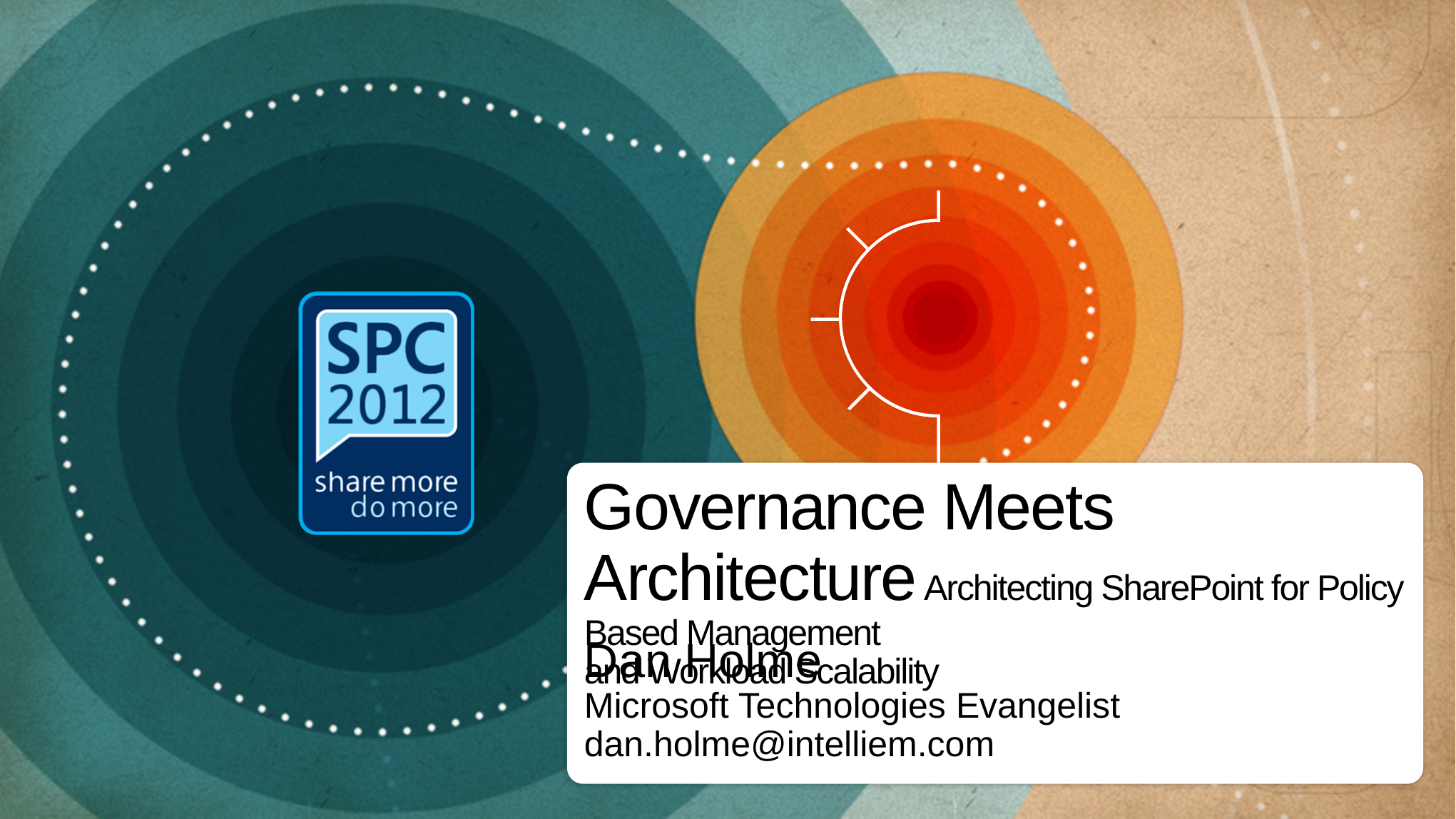

# Governance Meets Architecture Architecting SharePoint for Policy Based Management and Workload Scalability
Dan Holme
Microsoft Technologies Evangelist
dan.holme@intelliem.com